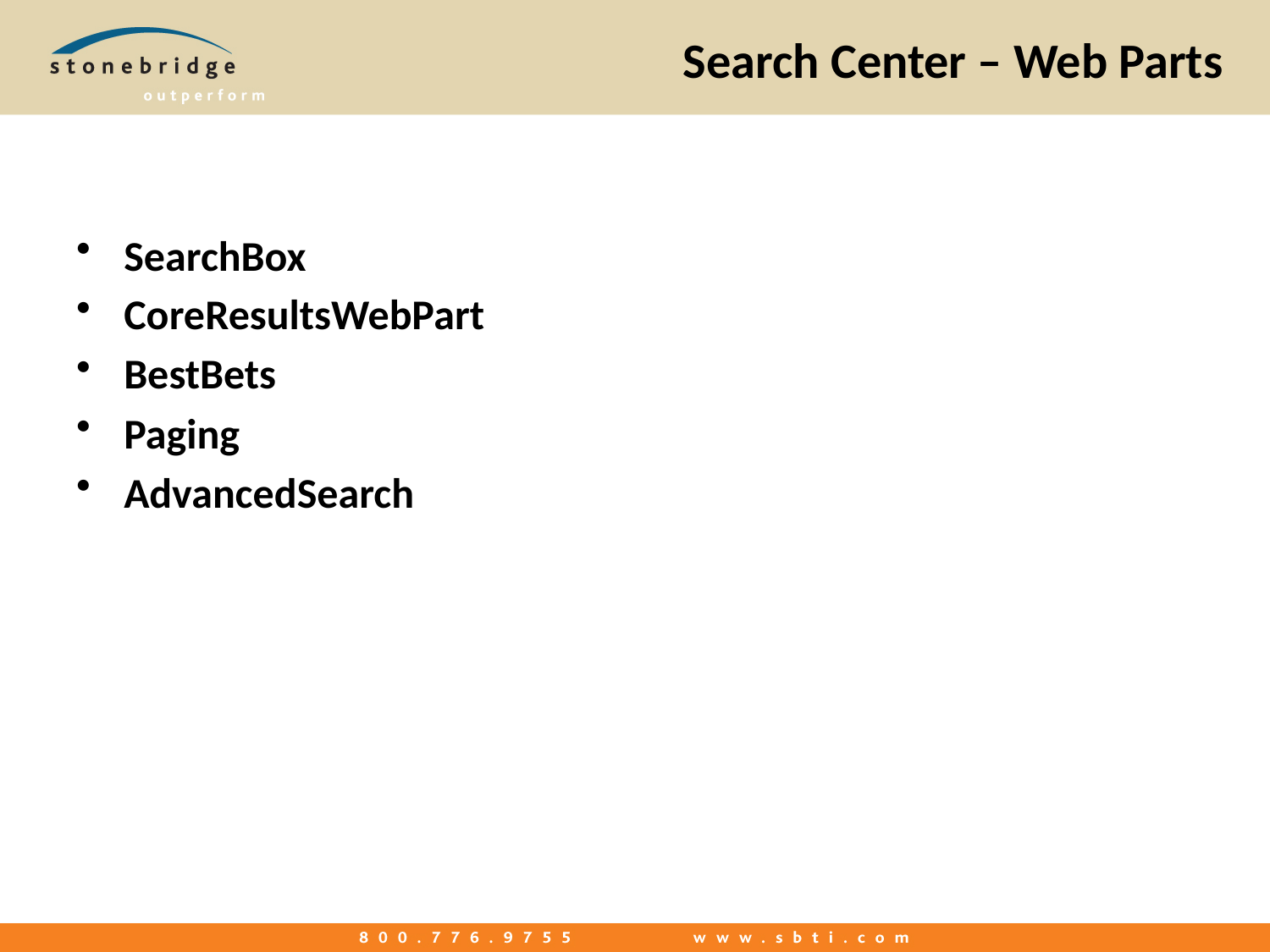

# Search Center – Web Parts
SearchBox
CoreResultsWebPart
BestBets
Paging
AdvancedSearch